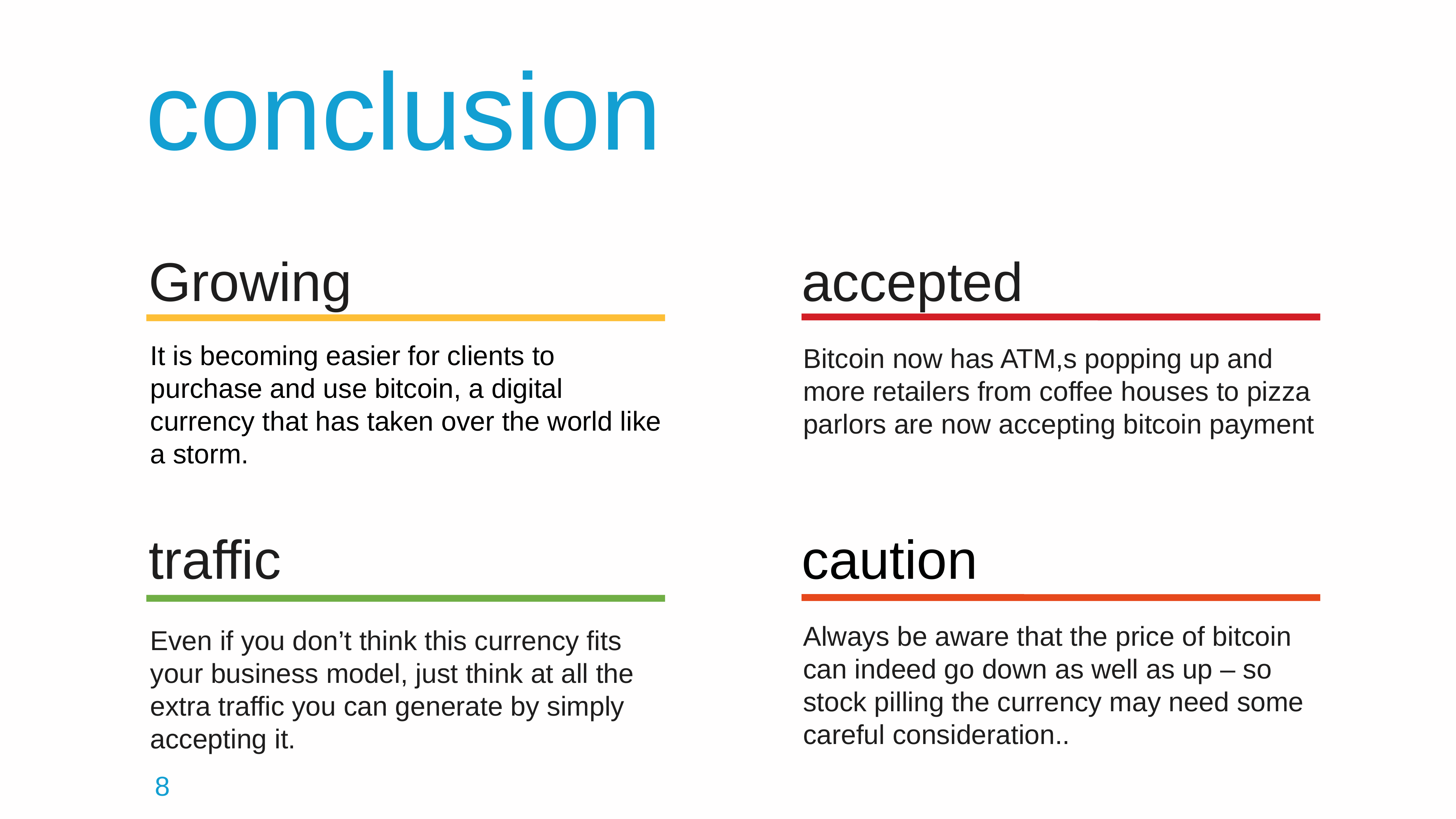

conclusion
Growing

It is becoming easier for clients to purchase and use bitcoin, a digital currency that has taken over the world like a storm.
accepted

Bitcoin now has ATM,s popping up and more retailers from coffee houses to pizza parlors are now accepting bitcoin payment
traffic

Even if you don’t think this currency fits your business model, just think at all the extra traffic you can generate by simply accepting it.
caution

Always be aware that the price of bitcoin can indeed go down as well as up – so stock pilling the currency may need some careful consideration..
8